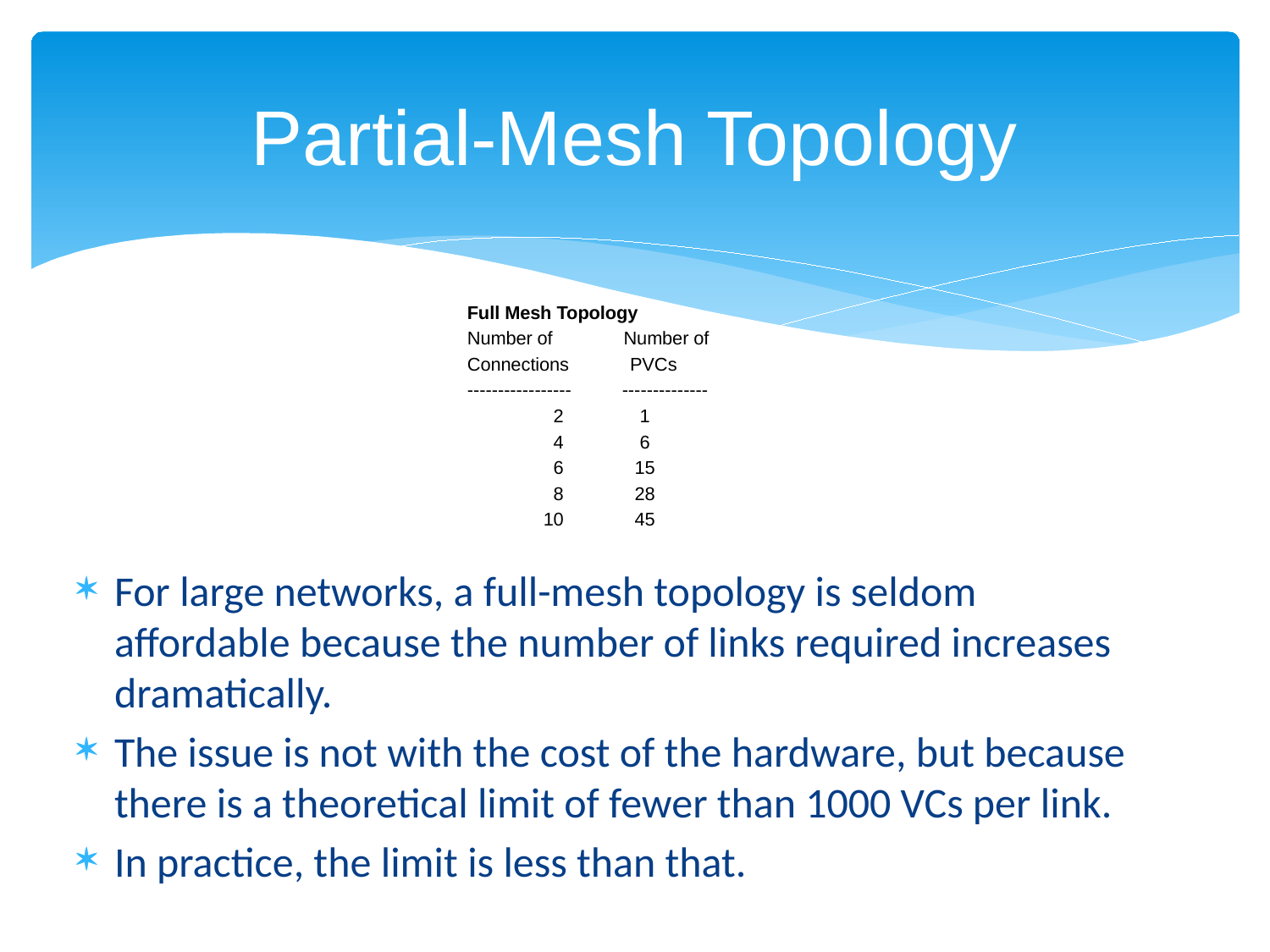

# Partial-Mesh Topology
Full Mesh Topology
Number of              Number of
Connections            PVCs
-----------------          --------------
                 2               1
                 4               6
                 6              15
                 8              28
               10              45
For large networks, a full-mesh topology is seldom affordable because the number of links required increases dramatically.
The issue is not with the cost of the hardware, but because there is a theoretical limit of fewer than 1000 VCs per link.
In practice, the limit is less than that.